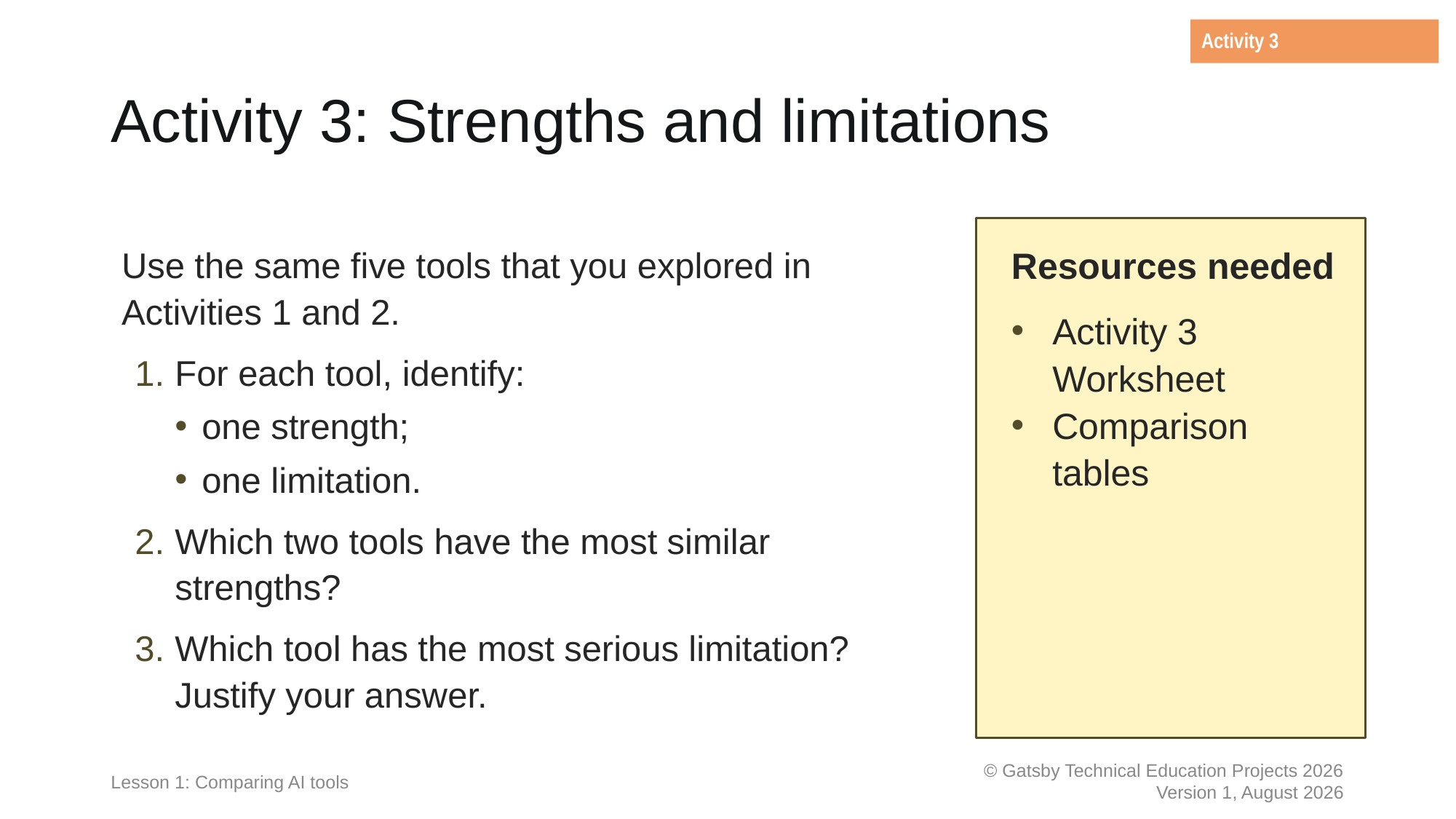

Activity 3
# Activity 3: Strengths and limitations
Use the same five tools that you explored in Activities 1 and 2.
For each tool, identify:
one strength;
one limitation.
Which two tools have the most similar strengths?
Which tool has the most serious limitation? Justify your answer.
Resources needed
Activity 3 Worksheet
Comparison tables
Lesson 1: Comparing AI tools